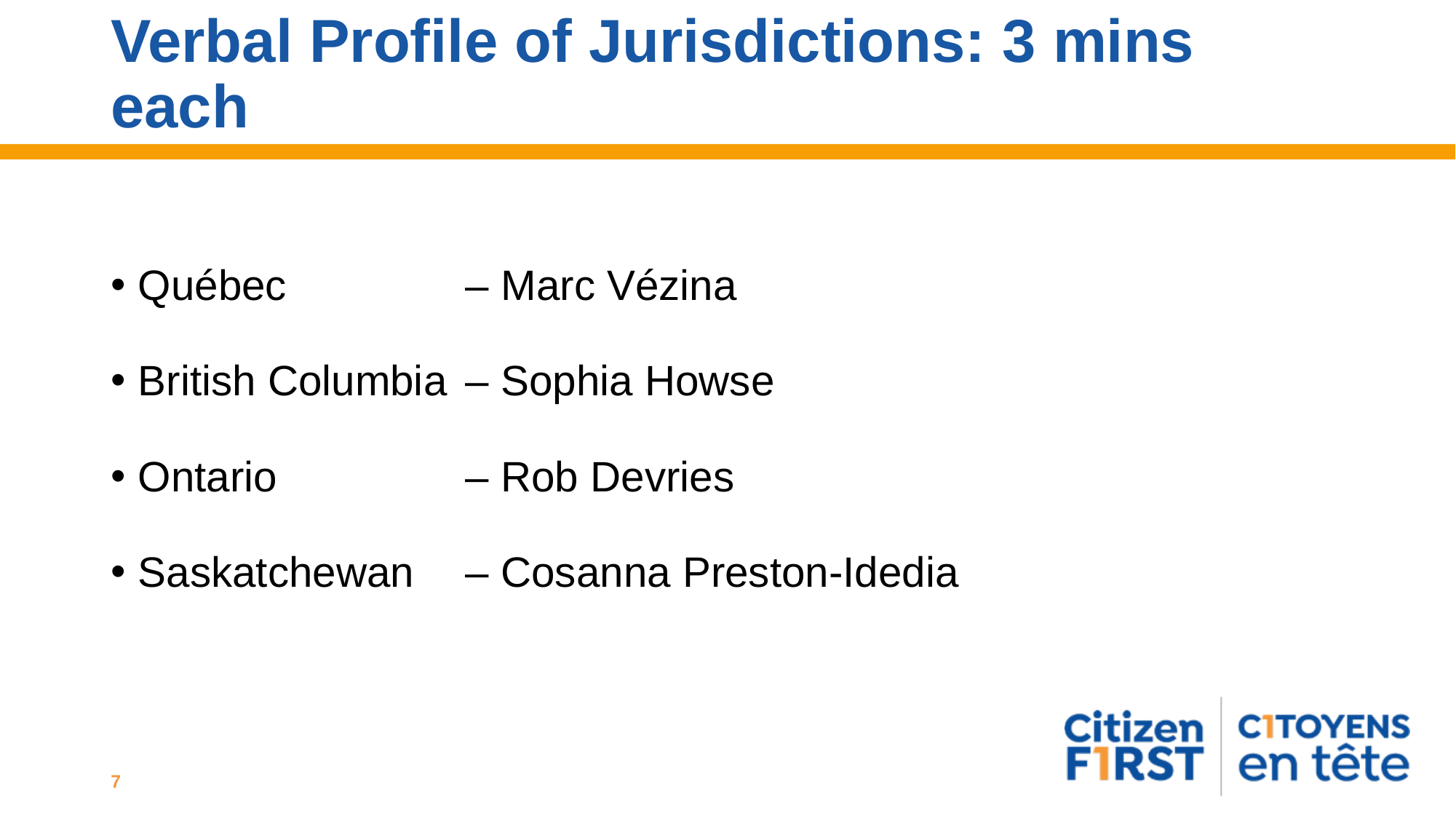

# Verbal Profile of Jurisdictions: 3 mins each
Québec 		– Marc Vézina

British Columbia 	– Sophia Howse

Ontario 		– Rob Devries

Saskatchewan 	– Cosanna Preston-Idedia
7